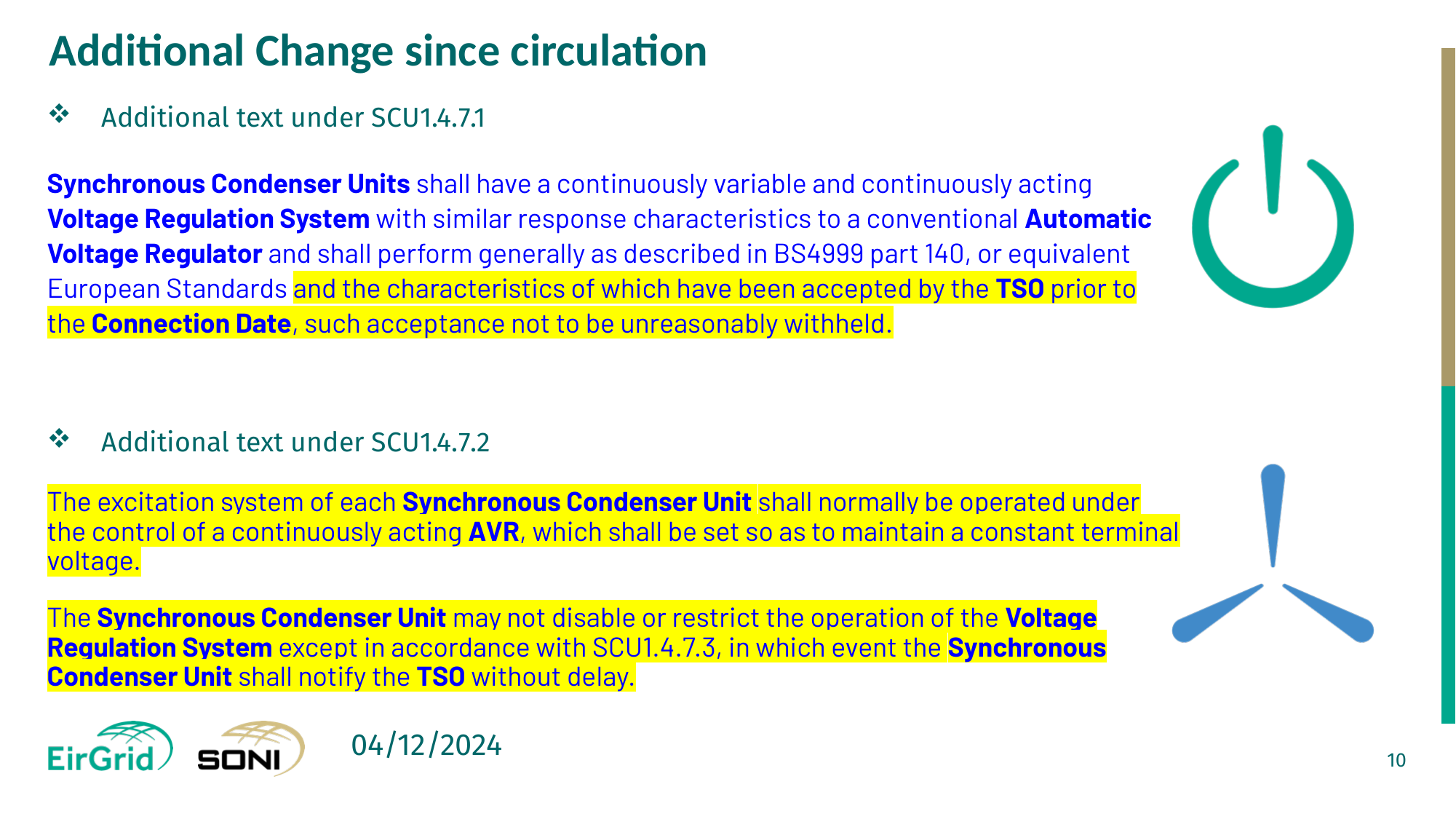

# Additional Change since circulation
Additional text under SCU1.4.7.1
Synchronous Condenser Units shall have a continuously variable and continuously acting Voltage Regulation System with similar response characteristics to a conventional Automatic Voltage Regulator and shall perform generally as described in BS4999 part 140, or equivalent European Standards and the characteristics of which have been accepted by the TSO prior to the Connection Date, such acceptance not to be unreasonably withheld.

Additional text under SCU1.4.7.2
The excitation system of each Synchronous Condenser Unit shall normally be operated under the control of a continuously acting AVR, which shall be set so as to maintain a constant terminal voltage.
The Synchronous Condenser Unit may not disable or restrict the operation of the Voltage Regulation System except in accordance with SCU1.4.7.3, in which event the Synchronous Condenser Unit shall notify the TSO without delay.

10
04/12/2024